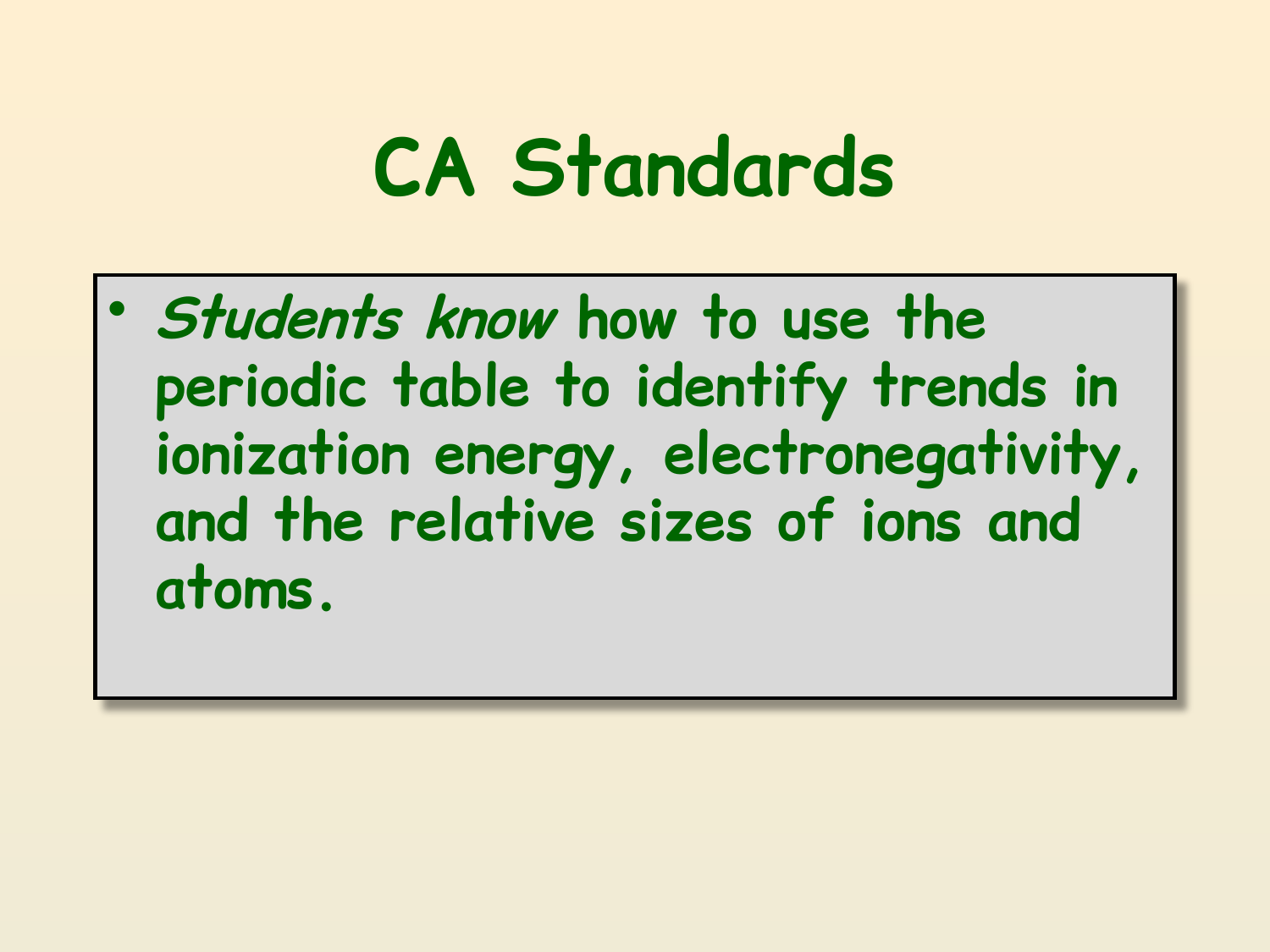

# CA Standards
Students know how to use the periodic table to identify trends in ionization energy, electronegativity, and the relative sizes of ions and atoms.